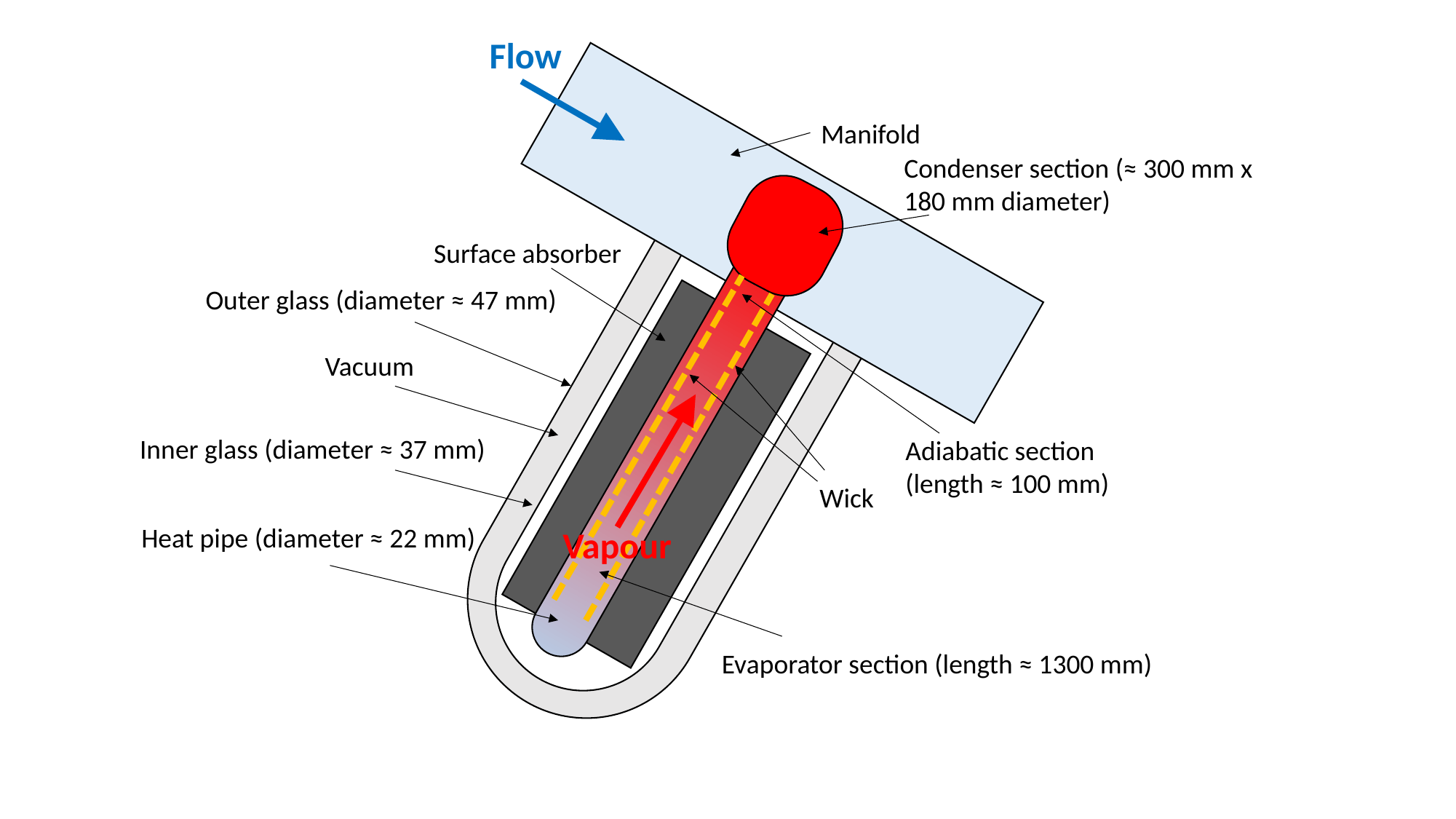

Flow
Manifold
Condenser section (≈ 300 mm x 180 mm diameter)

Surface absorber
Outer glass (diameter ≈ 47 mm)

Vacuum
Inner glass (diameter ≈ 37 mm)
Adiabatic section (length ≈ 100 mm)
Wick
Heat pipe (diameter ≈ 22 mm)
Vapour
Evaporator section (length ≈ 1300 mm)